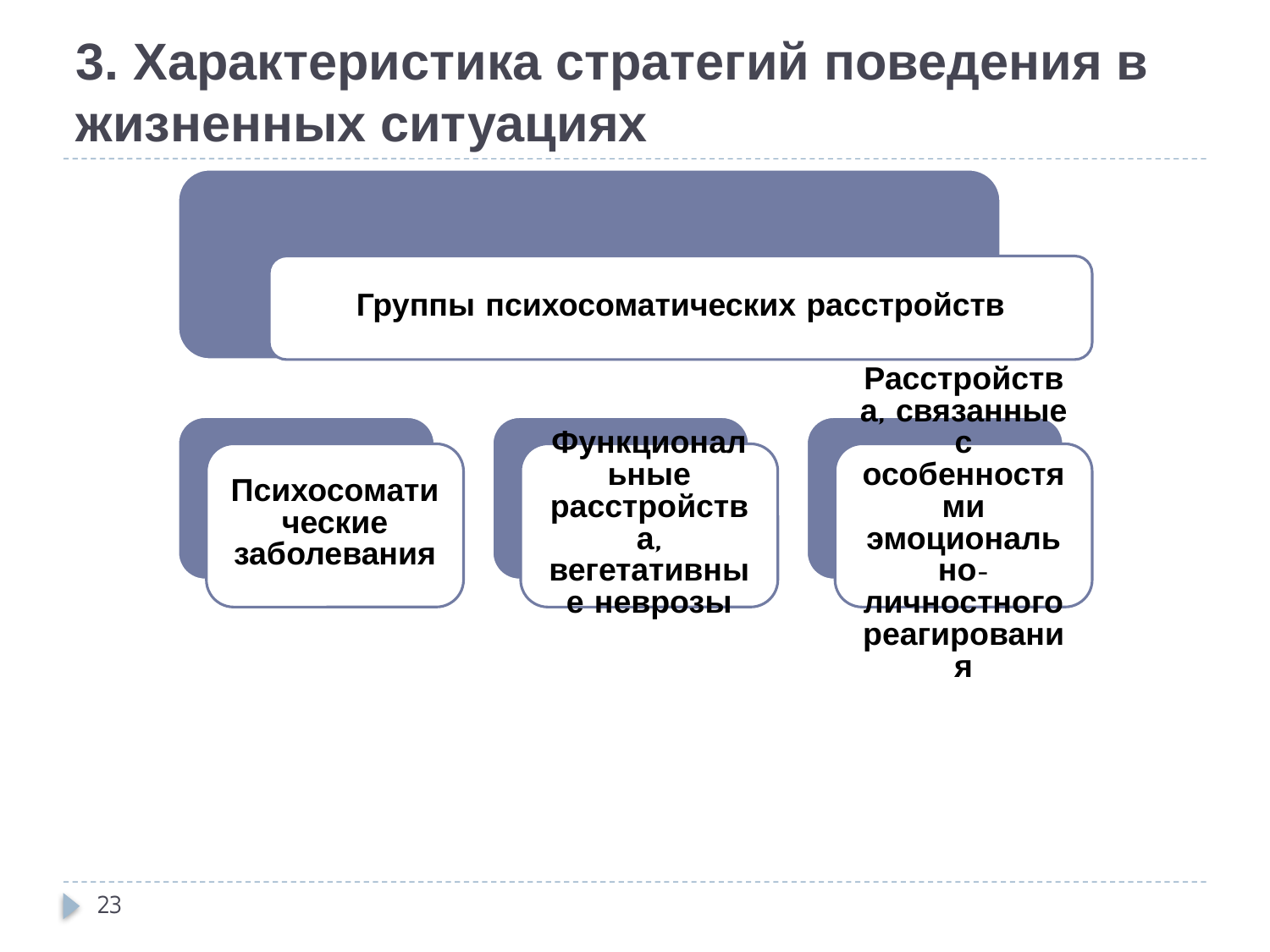

# 3. Характеристика стратегий поведения в жизненных ситуациях
Группы психосоматических расстройств
Психосоматические заболевания
Функциональные расстройства, вегетативные неврозы
Расстройства, связанные с особенностями эмоционально-личностного реагирования
23